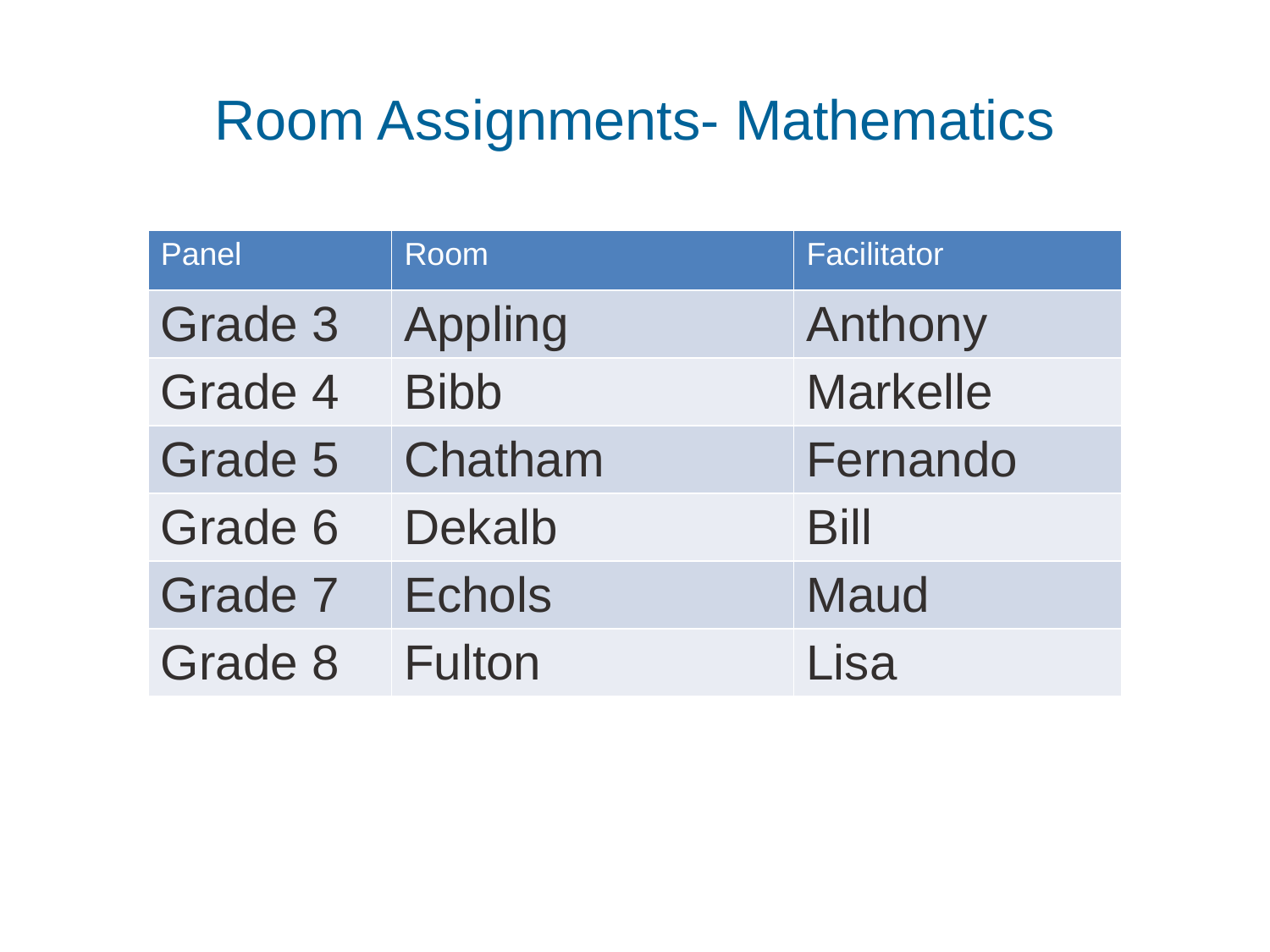

# Room Assignments- Mathematics
| Panel | Room | Facilitator |
| --- | --- | --- |
| Grade 3 | Appling | Anthony |
| Grade 4 | Bibb | Markelle |
| Grade 5 | Chatham | Fernando |
| Grade 6 | Dekalb | Bill |
| Grade 7 | Echols | Maud |
| Grade 8 | Fulton | Lisa |